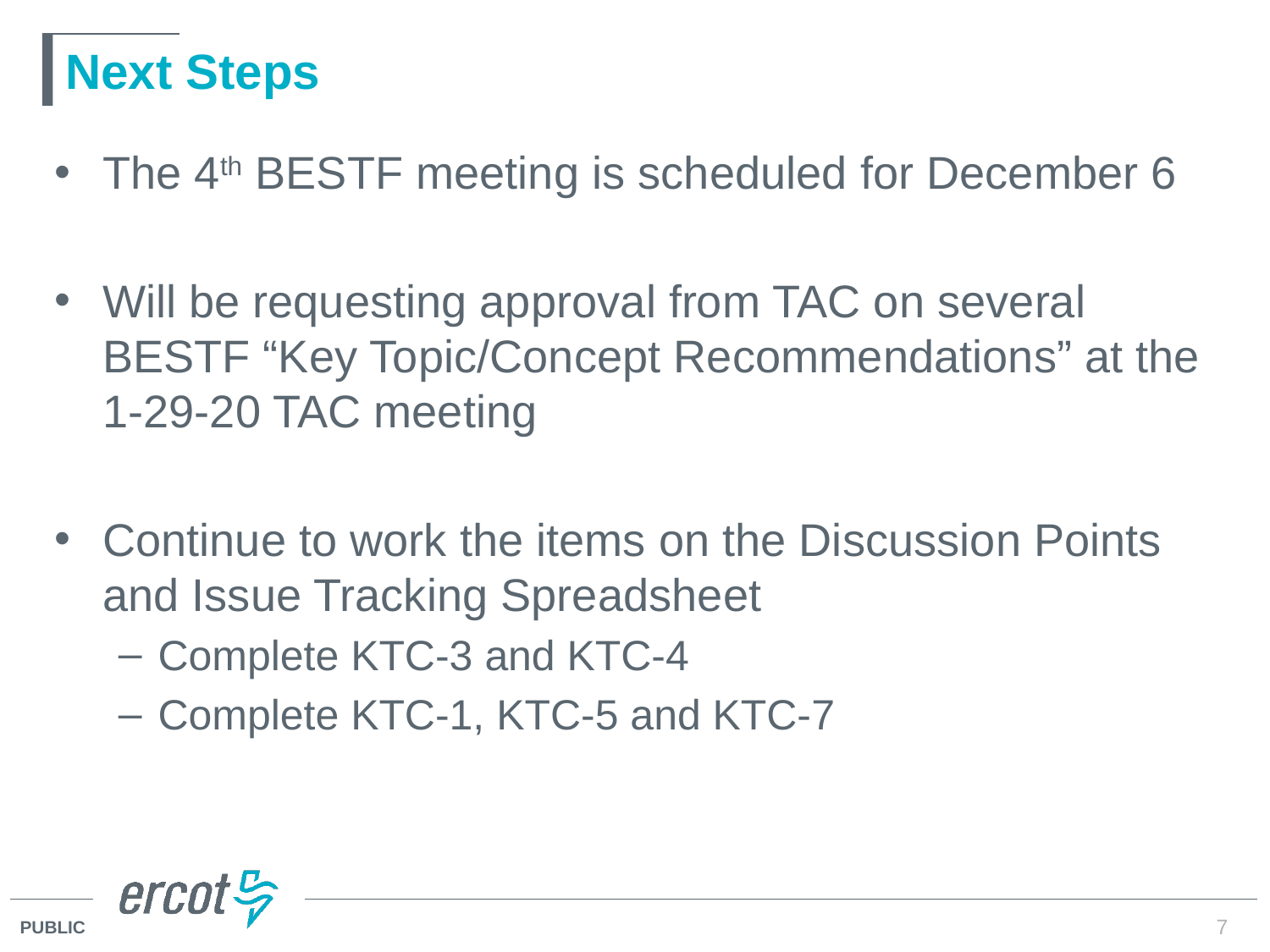

# Next Steps
The 4th BESTF meeting is scheduled for December 6

Will be requesting approval from TAC on several BESTF “Key Topic/Concept Recommendations” at the 1-29-20 TAC meeting

Continue to work the items on the Discussion Points and Issue Tracking Spreadsheet
Complete KTC-3 and KTC-4
Complete KTC-1, KTC-5 and KTC-7

7